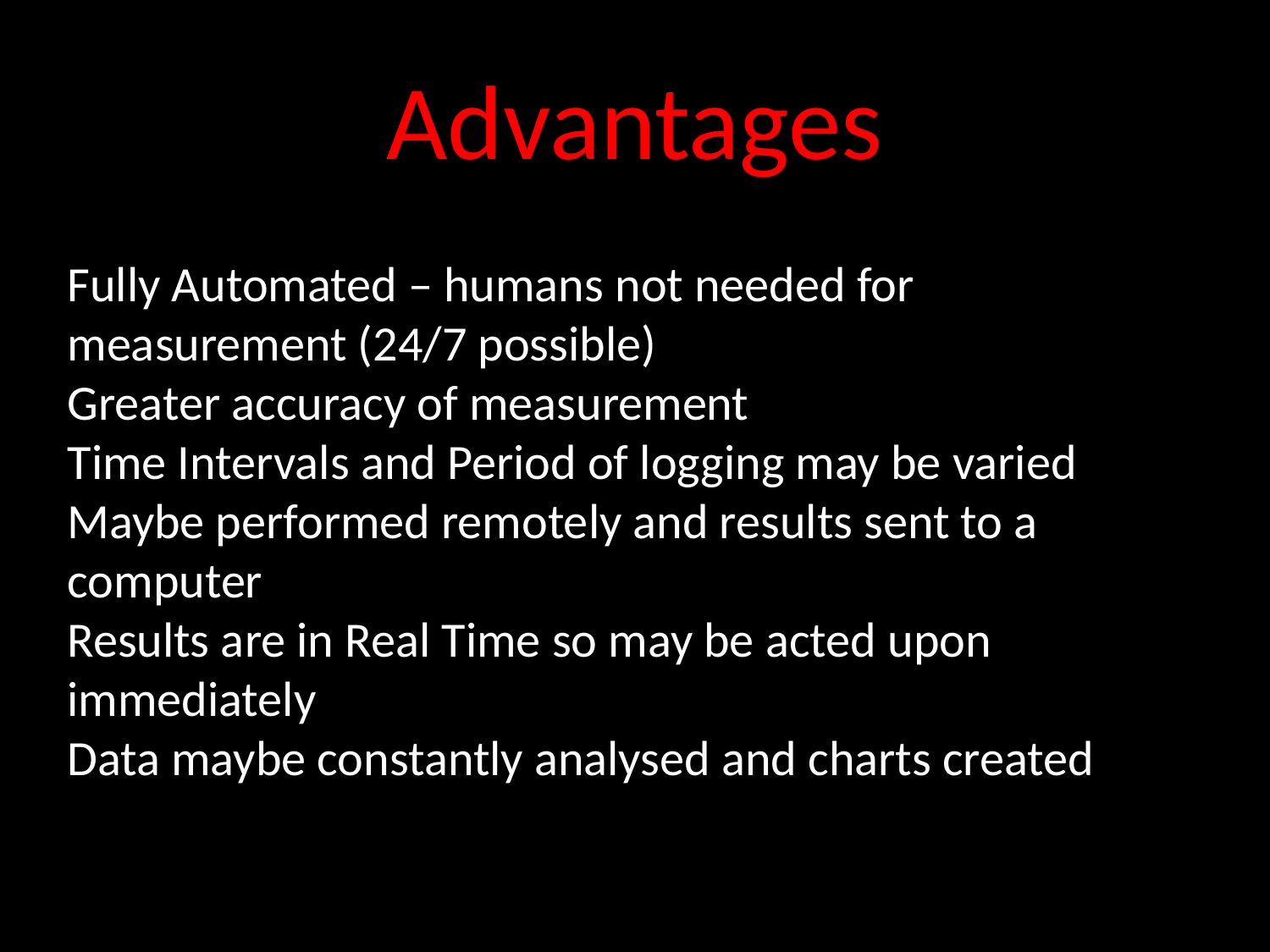

# Advantages
Fully Automated – humans not needed for measurement (24/7 possible)
Greater accuracy of measurement
Time Intervals and Period of logging may be varied
Maybe performed remotely and results sent to a computer
Results are in Real Time so may be acted upon immediately
Data maybe constantly analysed and charts created